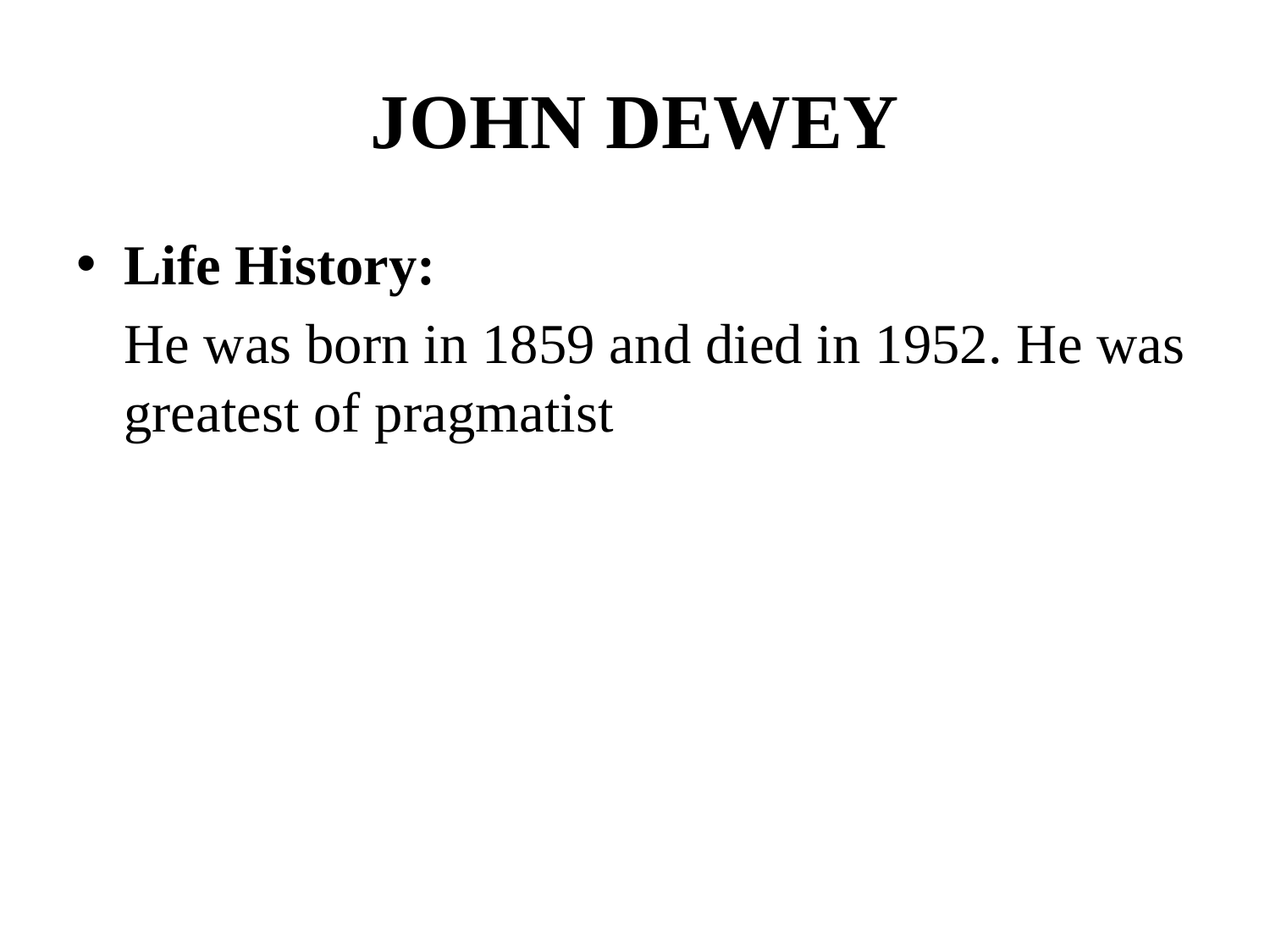

# JOHN DEWEY
Life History:
	He was born in 1859 and died in 1952. He was greatest of pragmatist